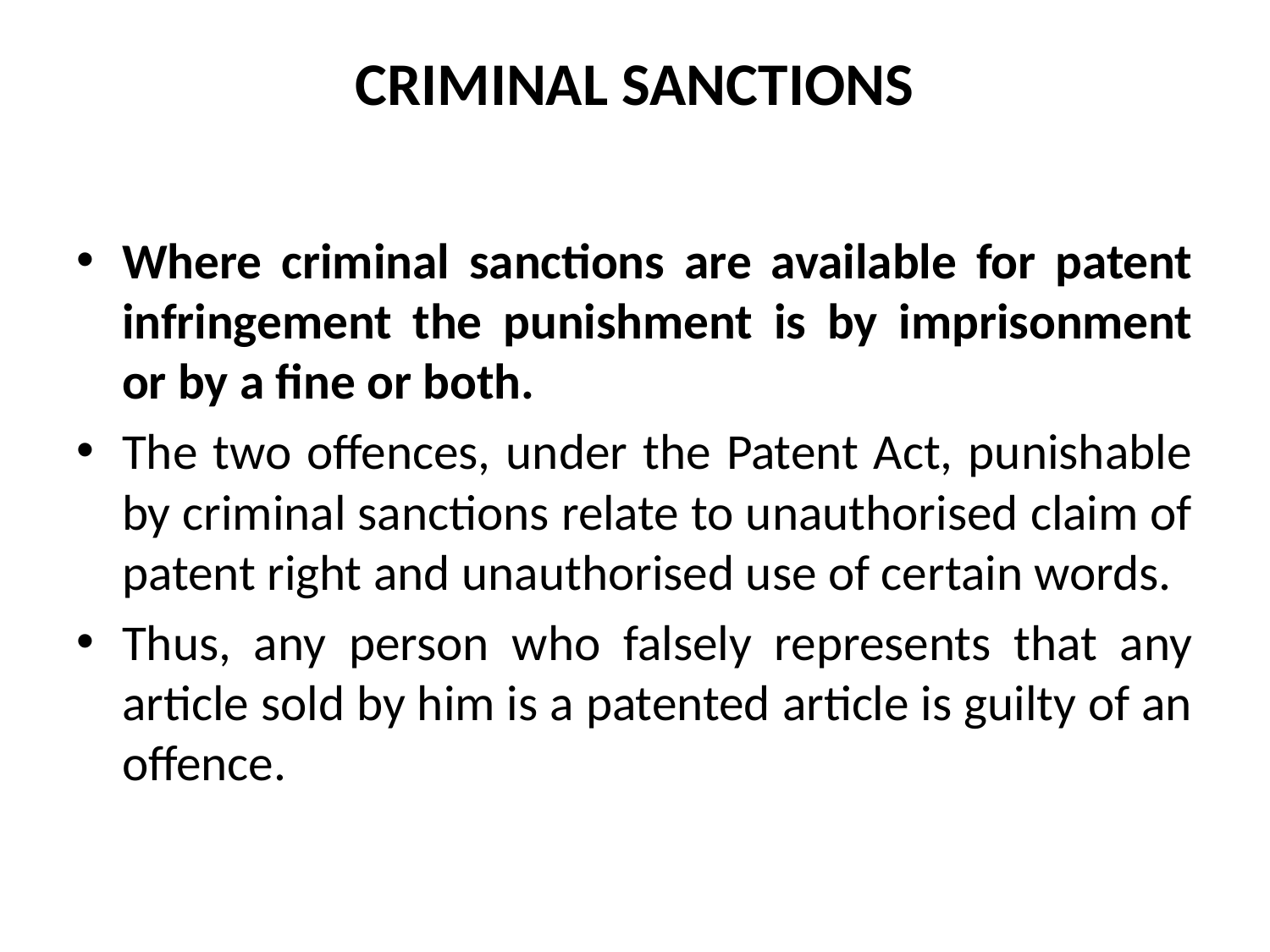

# CRIMINAL SANCTIONS
Where criminal sanctions are available for patent infringement the punishment is by imprisonment or by a fine or both.
The two offences, under the Patent Act, punishable by criminal sanctions relate to unauthorised claim of patent right and unauthorised use of certain words.
Thus, any person who falsely represents that any article sold by him is a patented article is guilty of an offence.